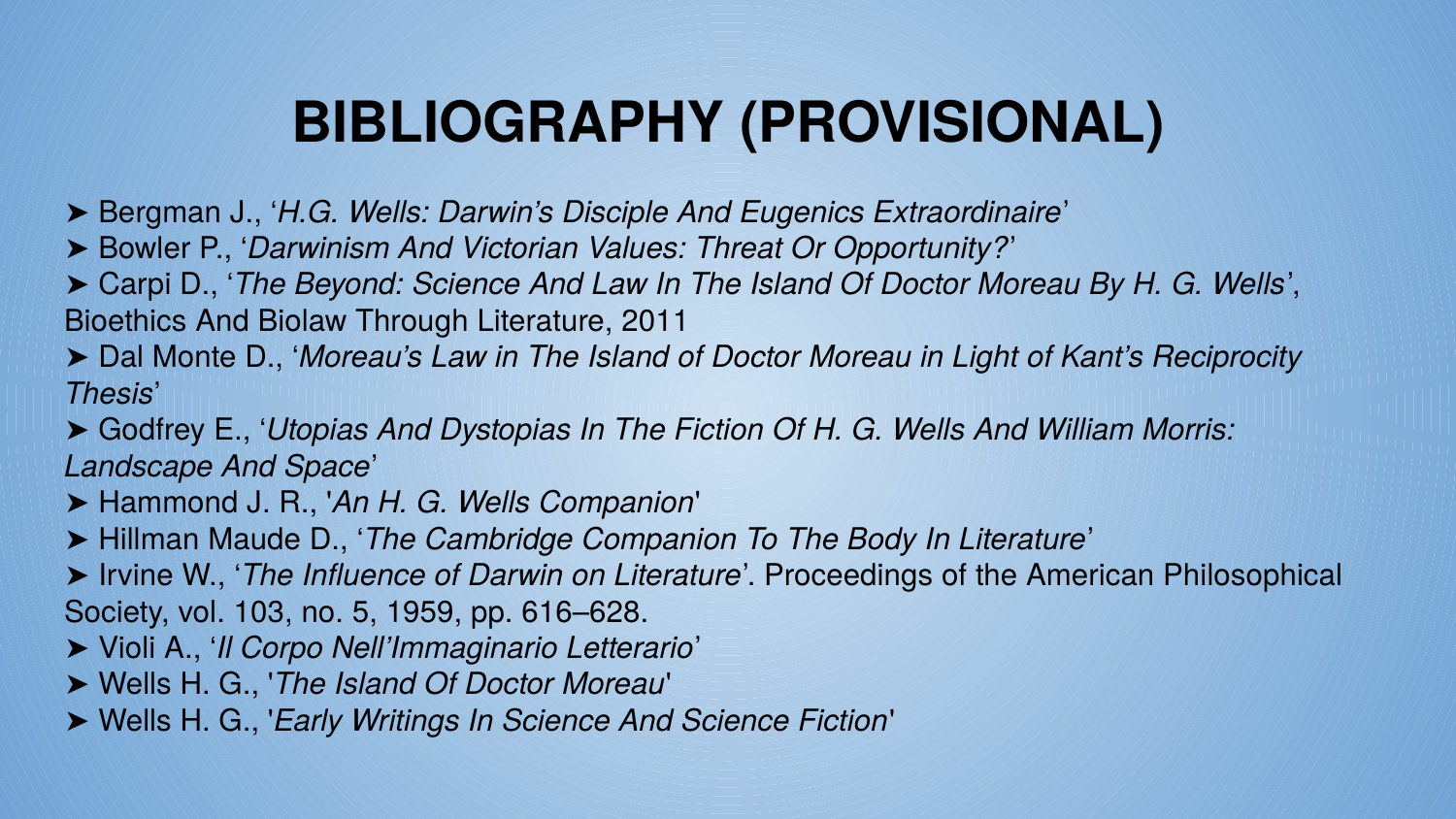

# BIBLIOGRAPHY (PROVISIONAL)

➤ Bergman J., ‘H.G. Wells: Darwin’s Disciple And Eugenics Extraordinaire’
➤ Bowler P., ‘Darwinism And Victorian Values: Threat Or Opportunity?’
➤ Carpi D., ‘The Beyond: Science And Law In The Island Of Doctor Moreau By H. G. Wells’, Bioethics And Biolaw Through Literature, 2011
➤ Dal Monte D., ‘Moreau’s Law in The Island of Doctor Moreau in Light of Kant’s Reciprocity Thesis’
➤ Godfrey E., ‘Utopias And Dystopias In The Fiction Of H. G. Wells And William Morris: Landscape And Space’
➤ Hammond J. R., 'An H. G. Wells Companion'
➤ Hillman Maude D., ‘The Cambridge Companion To The Body In Literature’
➤ Irvine W., ‘The Influence of Darwin on Literature’. Proceedings of the American Philosophical Society, vol. 103, no. 5, 1959, pp. 616–628.
➤ Violi A., ‘Il Corpo Nell’Immaginario Letterario’
➤ Wells H. G., 'The Island Of Doctor Moreau'
➤ Wells H. G., 'Early Writings In Science And Science Fiction'